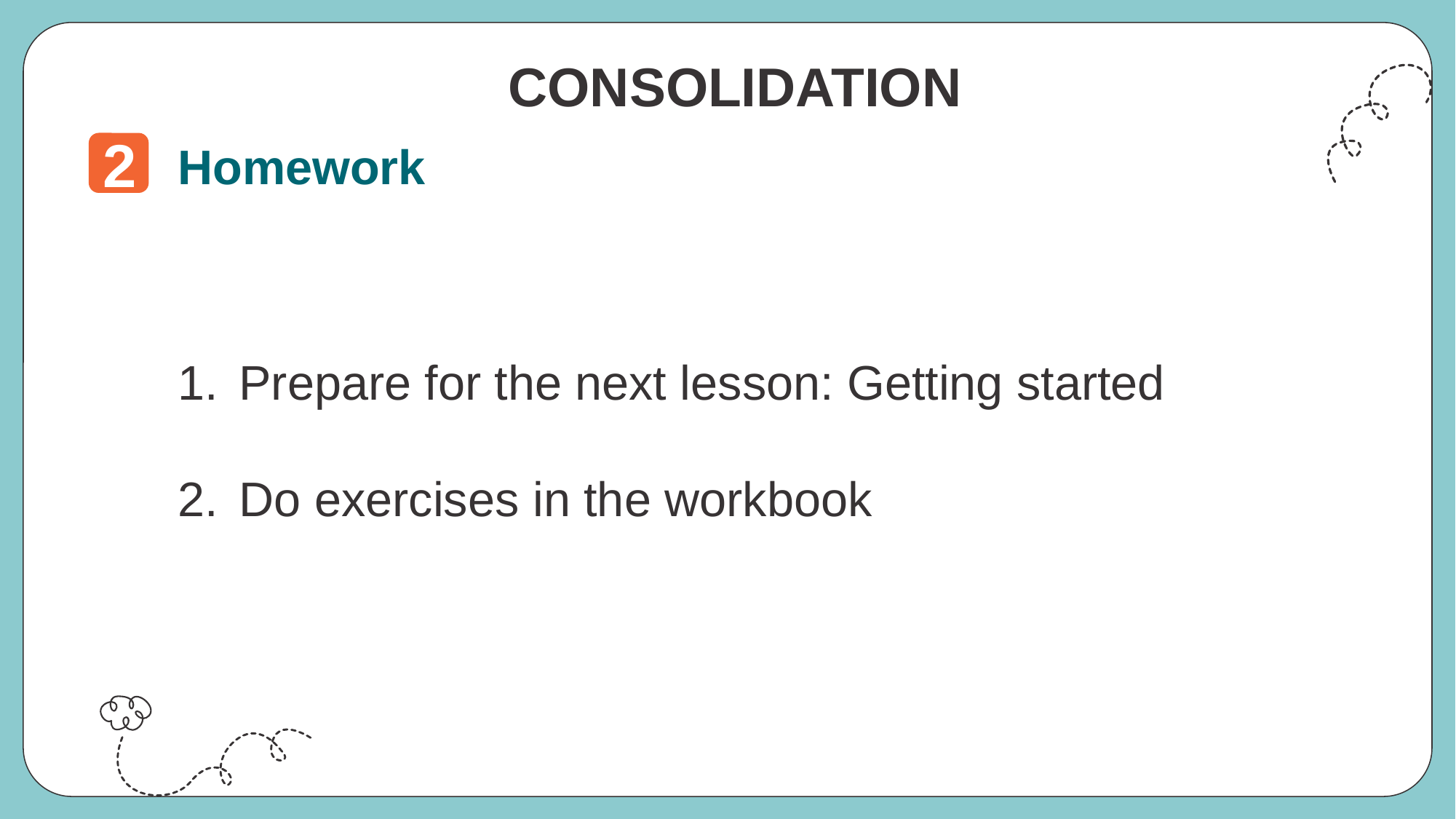

CONSOLIDATION
2
Homework

Prepare for the next lesson: Getting started
Do exercises in the workbook